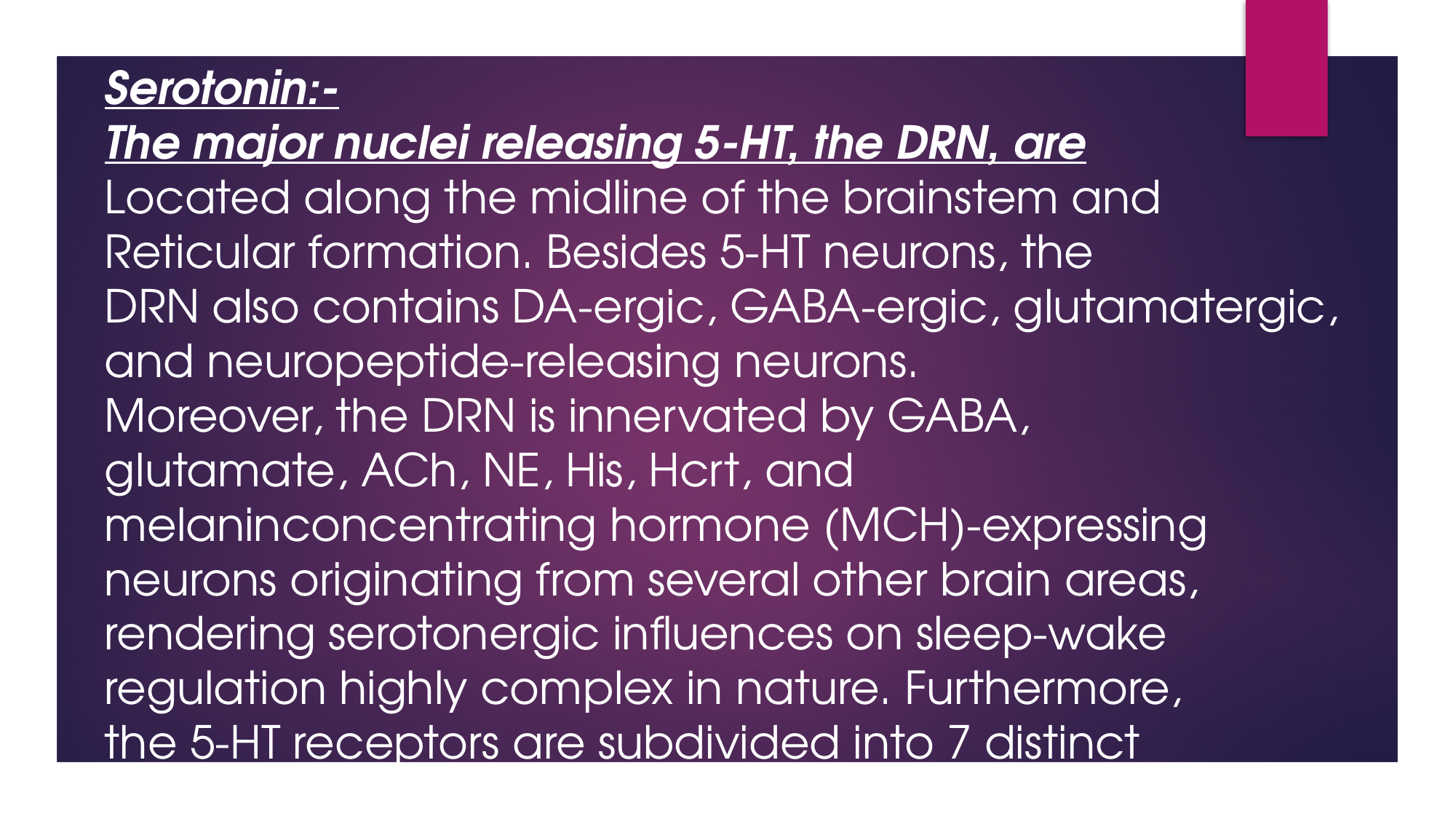

Serotonin:-
The major nuclei releasing 5-HT, the DRN, are
Located along the midline of the brainstem and
Reticular formation. Besides 5-HT neurons, the
DRN also contains DA-ergic, GABA-ergic, glutamatergic, and neuropeptide-releasing neurons.
Moreover, the DRN is innervated by GABA,
glutamate, ACh, NE, His, Hcrt, and melaninconcentrating hormone (MCH)-expressing neurons originating from several other brain areas,
rendering serotonergic influences on sleep-wake
regulation highly complex in nature. Furthermore,
the 5-HT receptors are subdivided into 7 distinct
families: 5-HT1 to 5-HT7 receptors.